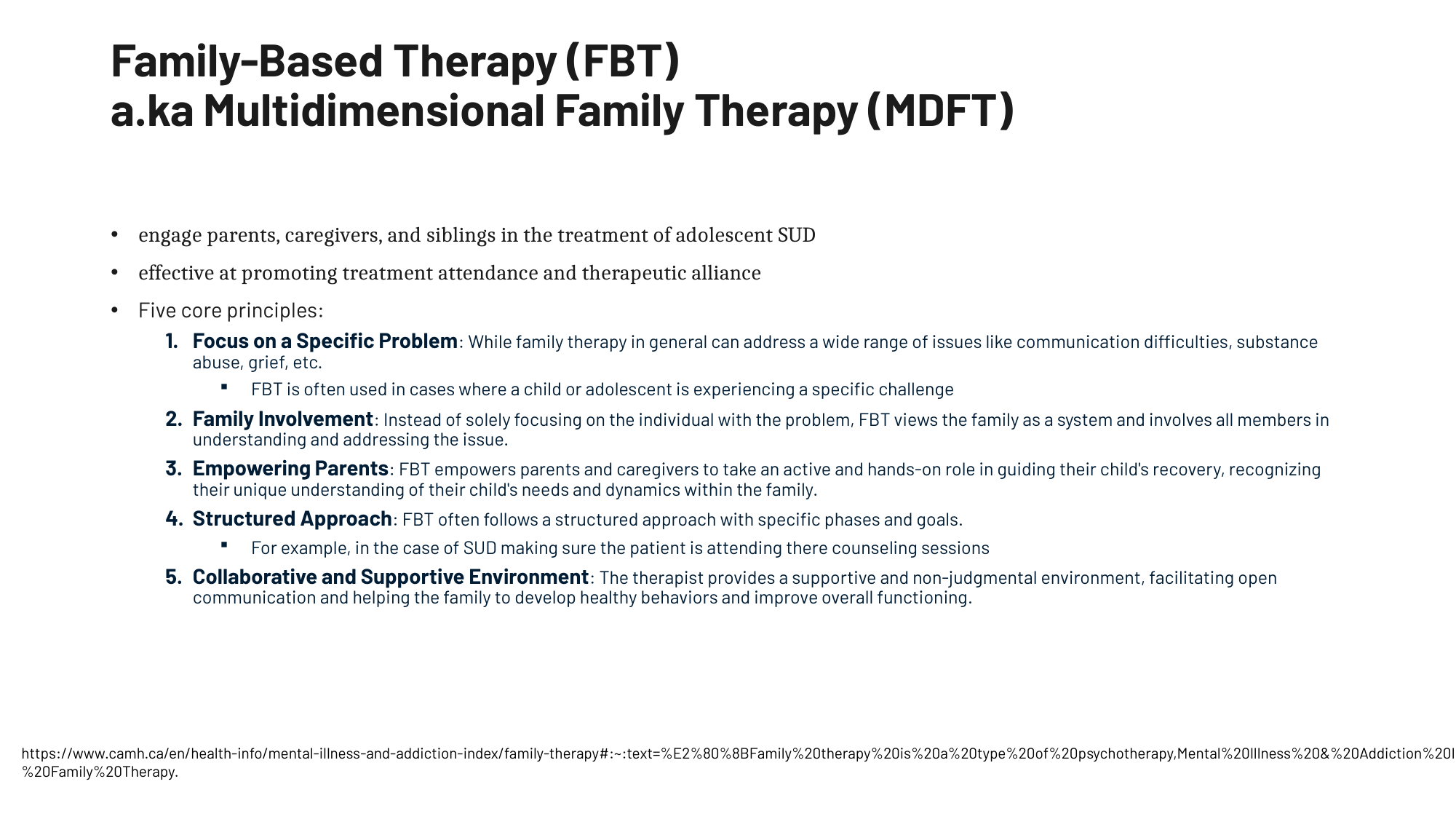

# Family-Based Therapy (FBT) a.ka Multidimensional Family Therapy (MDFT)

engage parents, caregivers, and siblings in the treatment of adolescent SUD
effective at promoting treatment attendance and therapeutic alliance
Five core principles:
Focus on a Specific Problem: While family therapy in general can address a wide range of issues like communication difficulties, substance abuse, grief, etc.
 FBT is often used in cases where a child or adolescent is experiencing a specific challenge
Family Involvement: Instead of solely focusing on the individual with the problem, FBT views the family as a system and involves all members in understanding and addressing the issue.
Empowering Parents: FBT empowers parents and caregivers to take an active and hands-on role in guiding their child's recovery, recognizing their unique understanding of their child's needs and dynamics within the family.
Structured Approach: FBT often follows a structured approach with specific phases and goals.
 For example, in the case of SUD making sure the patient is attending there counseling sessions
Collaborative and Supportive Environment: The therapist provides a supportive and non-judgmental environment, facilitating open communication and helping the family to develop healthy behaviors and improve overall functioning.

https://www.camh.ca/en/health-info/mental-illness-and-addiction-index/family-therapy#:~:text=%E2%80%8BFamily%20therapy%20is%20a%20type%20of%20psychotherapy,Mental%20Illness%20&%20Addiction%20Index.%20Family%20Therapy.